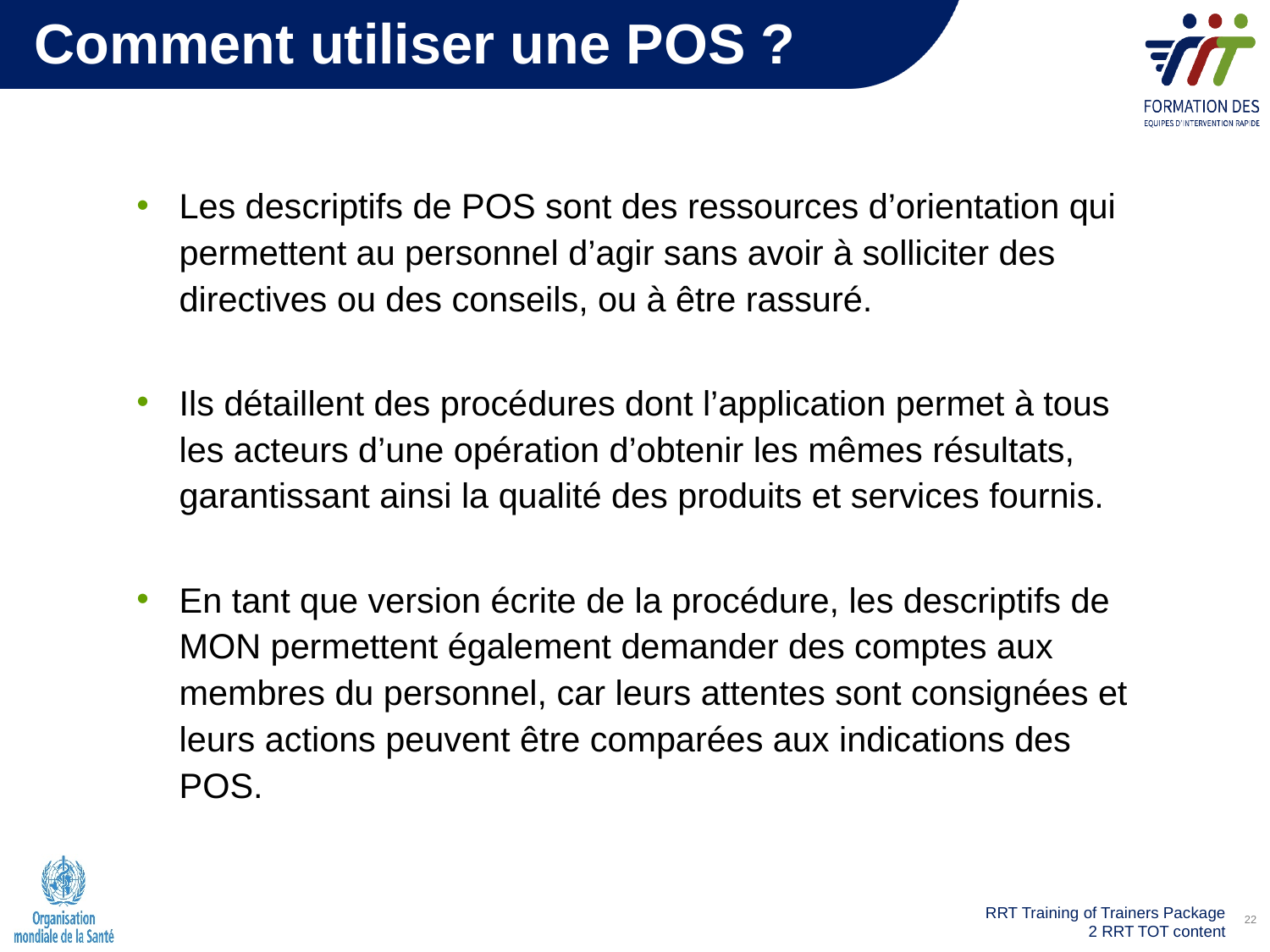

Comment utiliser une POS ?
Les descriptifs de POS sont des ressources d’orientation qui permettent au personnel d’agir sans avoir à solliciter des directives ou des conseils, ou à être rassuré.

Ils détaillent des procédures dont l’application permet à tous les acteurs d’une opération d’obtenir les mêmes résultats, garantissant ainsi la qualité des produits et services fournis.

En tant que version écrite de la procédure, les descriptifs de MON permettent également demander des comptes aux membres du personnel, car leurs attentes sont consignées et leurs actions peuvent être comparées aux indications des POS.